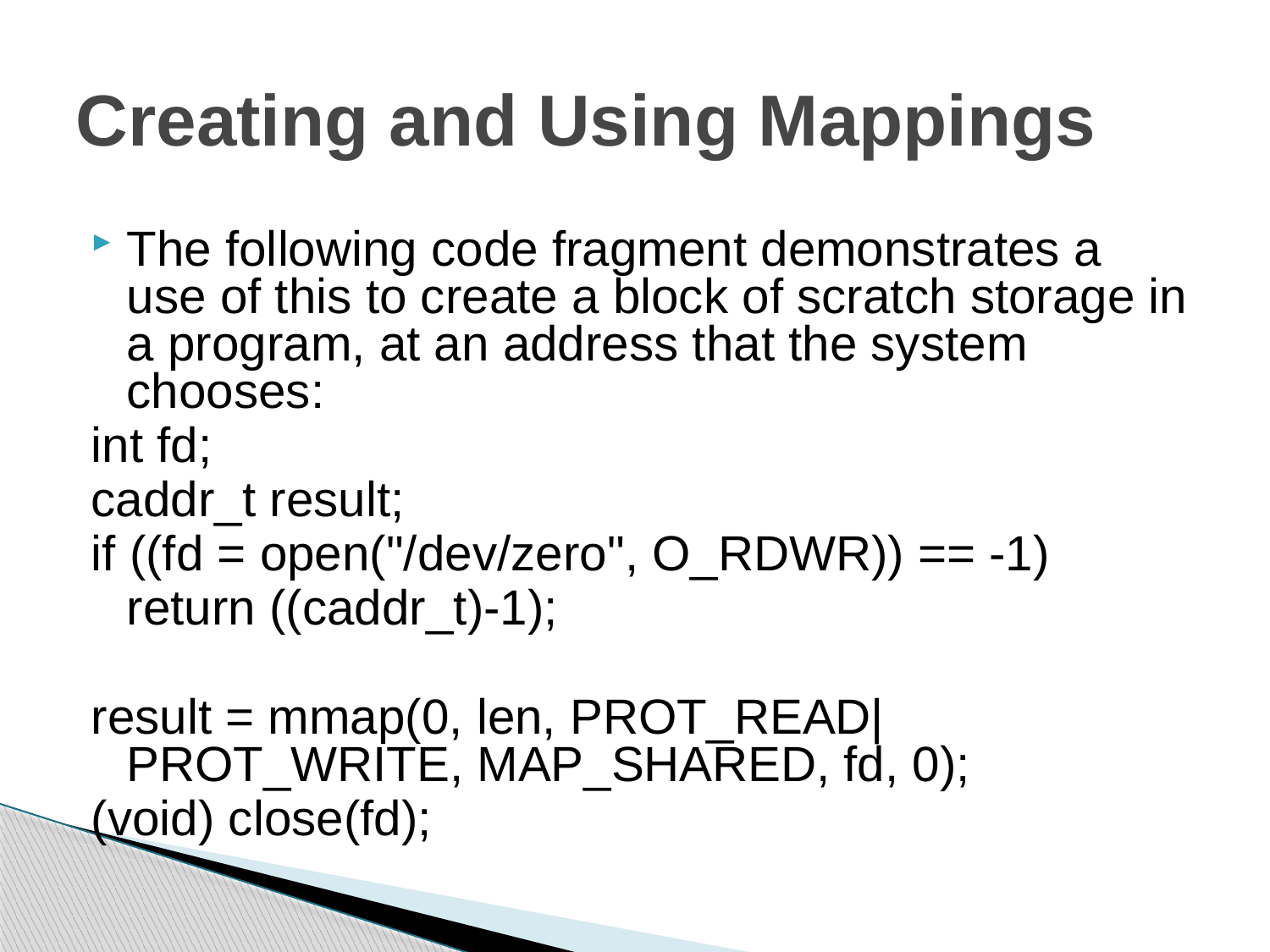

# Creating and Using Mappings
The following code fragment demonstrates a use of this to create a block of scratch storage in a program, at an address that the system chooses:
int fd;
caddr_t result;
if ((fd = open("/dev/zero", O_RDWR)) == -1)
	return ((caddr_t)-1);

result = mmap(0, len, PROT_READ|PROT_WRITE, MAP_SHARED, fd, 0);
(void) close(fd);